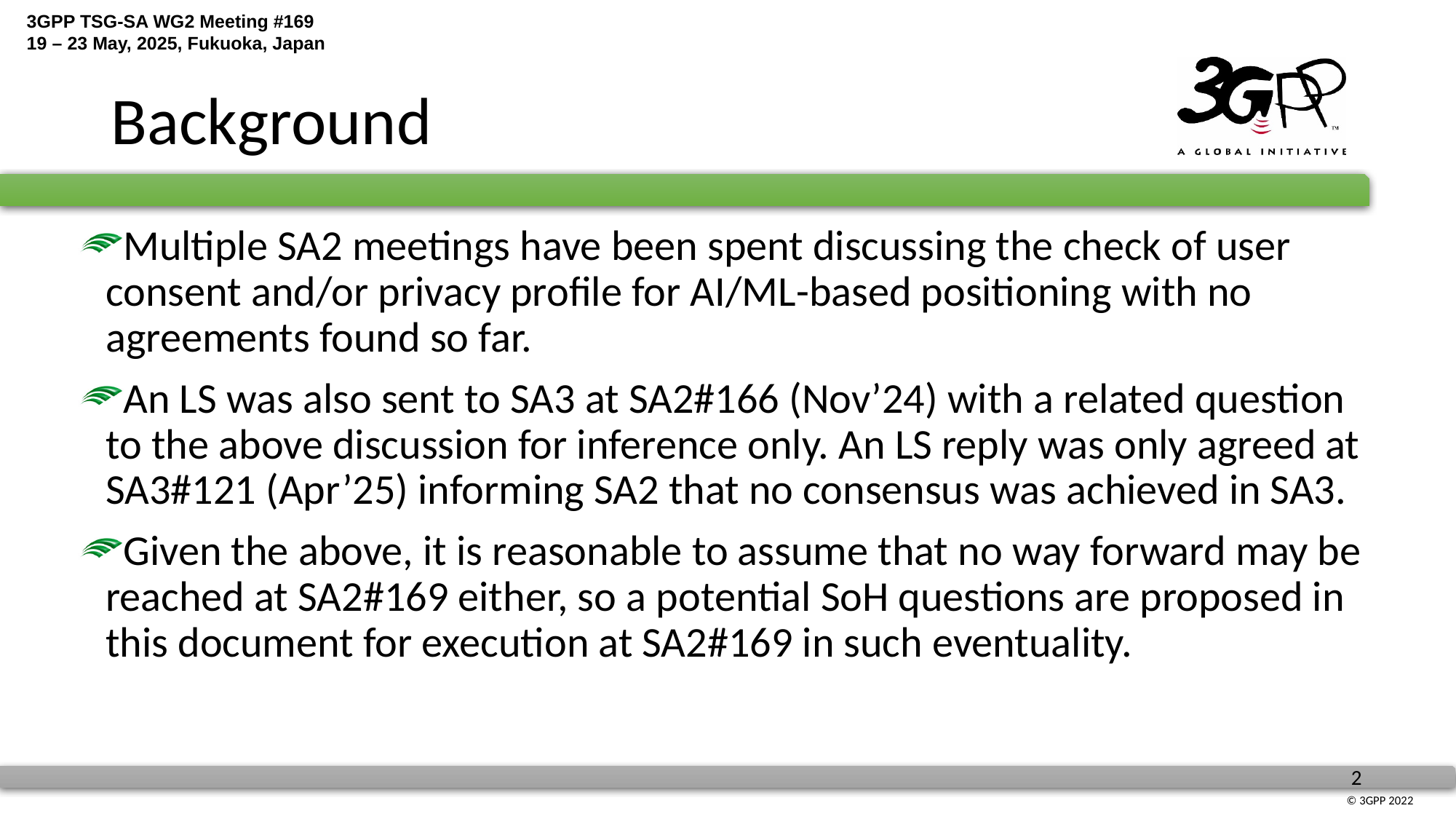

# Background
Multiple SA2 meetings have been spent discussing the check of user consent and/or privacy profile for AI/ML-based positioning with no agreements found so far.
An LS was also sent to SA3 at SA2#166 (Nov’24) with a related question to the above discussion for inference only. An LS reply was only agreed at SA3#121 (Apr’25) informing SA2 that no consensus was achieved in SA3.
Given the above, it is reasonable to assume that no way forward may be reached at SA2#169 either, so a potential SoH questions are proposed in this document for execution at SA2#169 in such eventuality.